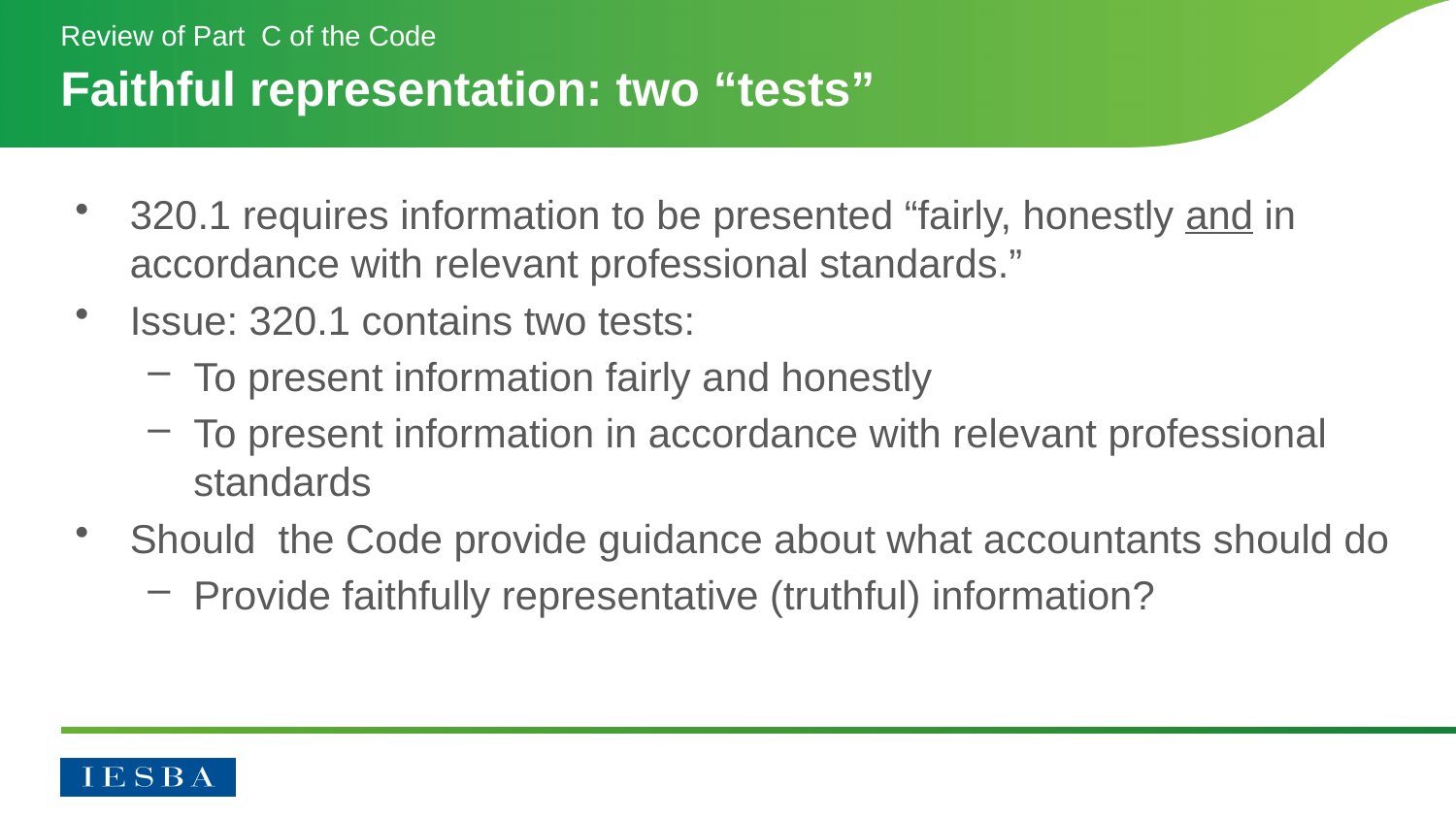

Review of Part  C of the Code

# Faithful representation: two “tests”
320.1 requires information to be presented “fairly, honestly and in accordance with relevant professional standards.”
Issue: 320.1 contains two tests:
To present information fairly and honestly
To present information in accordance with relevant professional standards
Should  the Code provide guidance about what accountants should do
Provide faithfully representative (truthful) information?